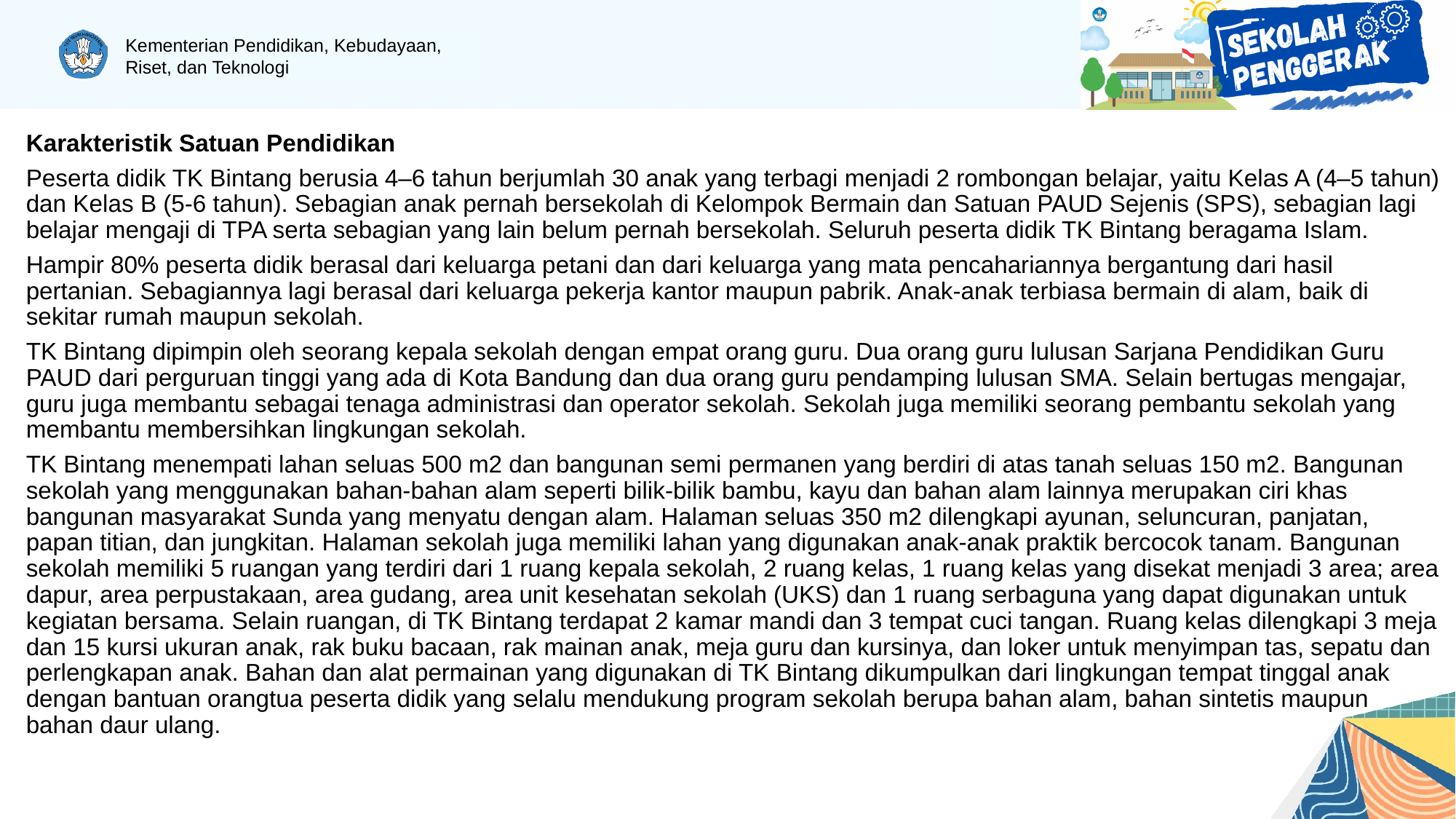

Karakteristik Satuan Pendidikan
Peserta didik TK Bintang berusia 4–6 tahun berjumlah 30 anak yang terbagi menjadi 2 rombongan belajar, yaitu Kelas A (4–5 tahun) dan Kelas B (5-6 tahun). Sebagian anak pernah bersekolah di Kelompok Bermain dan Satuan PAUD Sejenis (SPS), sebagian lagi belajar mengaji di TPA serta sebagian yang lain belum pernah bersekolah. Seluruh peserta didik TK Bintang beragama Islam.
Hampir 80% peserta didik berasal dari keluarga petani dan dari keluarga yang mata pencahariannya bergantung dari hasil pertanian. Sebagiannya lagi berasal dari keluarga pekerja kantor maupun pabrik. Anak-anak terbiasa bermain di alam, baik di sekitar rumah maupun sekolah.
TK Bintang dipimpin oleh seorang kepala sekolah dengan empat orang guru. Dua orang guru lulusan Sarjana Pendidikan Guru PAUD dari perguruan tinggi yang ada di Kota Bandung dan dua orang guru pendamping lulusan SMA. Selain bertugas mengajar, guru juga membantu sebagai tenaga administrasi dan operator sekolah. Sekolah juga memiliki seorang pembantu sekolah yang membantu membersihkan lingkungan sekolah.
TK Bintang menempati lahan seluas 500 m2 dan bangunan semi permanen yang berdiri di atas tanah seluas 150 m2. Bangunan sekolah yang menggunakan bahan-bahan alam seperti bilik-bilik bambu, kayu dan bahan alam lainnya merupakan ciri khas bangunan masyarakat Sunda yang menyatu dengan alam. Halaman seluas 350 m2 dilengkapi ayunan, seluncuran, panjatan, papan titian, dan jungkitan. Halaman sekolah juga memiliki lahan yang digunakan anak-anak praktik bercocok tanam. Bangunan sekolah memiliki 5 ruangan yang terdiri dari 1 ruang kepala sekolah, 2 ruang kelas, 1 ruang kelas yang disekat menjadi 3 area; area dapur, area perpustakaan, area gudang, area unit kesehatan sekolah (UKS) dan 1 ruang serbaguna yang dapat digunakan untuk kegiatan bersama. Selain ruangan, di TK Bintang terdapat 2 kamar mandi dan 3 tempat cuci tangan. Ruang kelas dilengkapi 3 meja dan 15 kursi ukuran anak, rak buku bacaan, rak mainan anak, meja guru dan kursinya, dan loker untuk menyimpan tas, sepatu dan perlengkapan anak. Bahan dan alat permainan yang digunakan di TK Bintang dikumpulkan dari lingkungan tempat tinggal anak dengan bantuan orangtua peserta didik yang selalu mendukung program sekolah berupa bahan alam, bahan sintetis maupun bahan daur ulang.